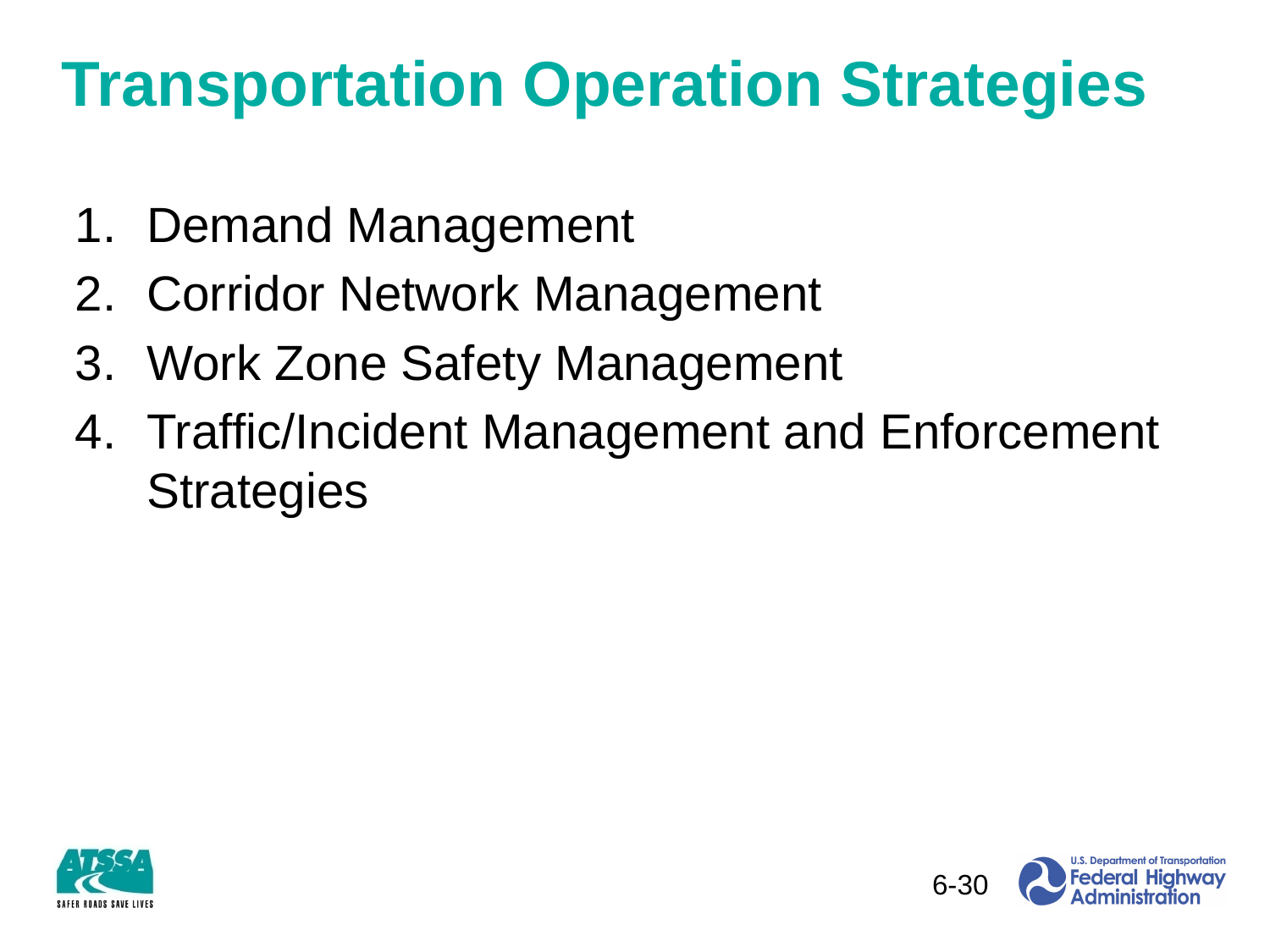

# Transportation Operation Strategies
Demand Management
Corridor Network Management
Work Zone Safety Management
Traffic/Incident Management and Enforcement Strategies